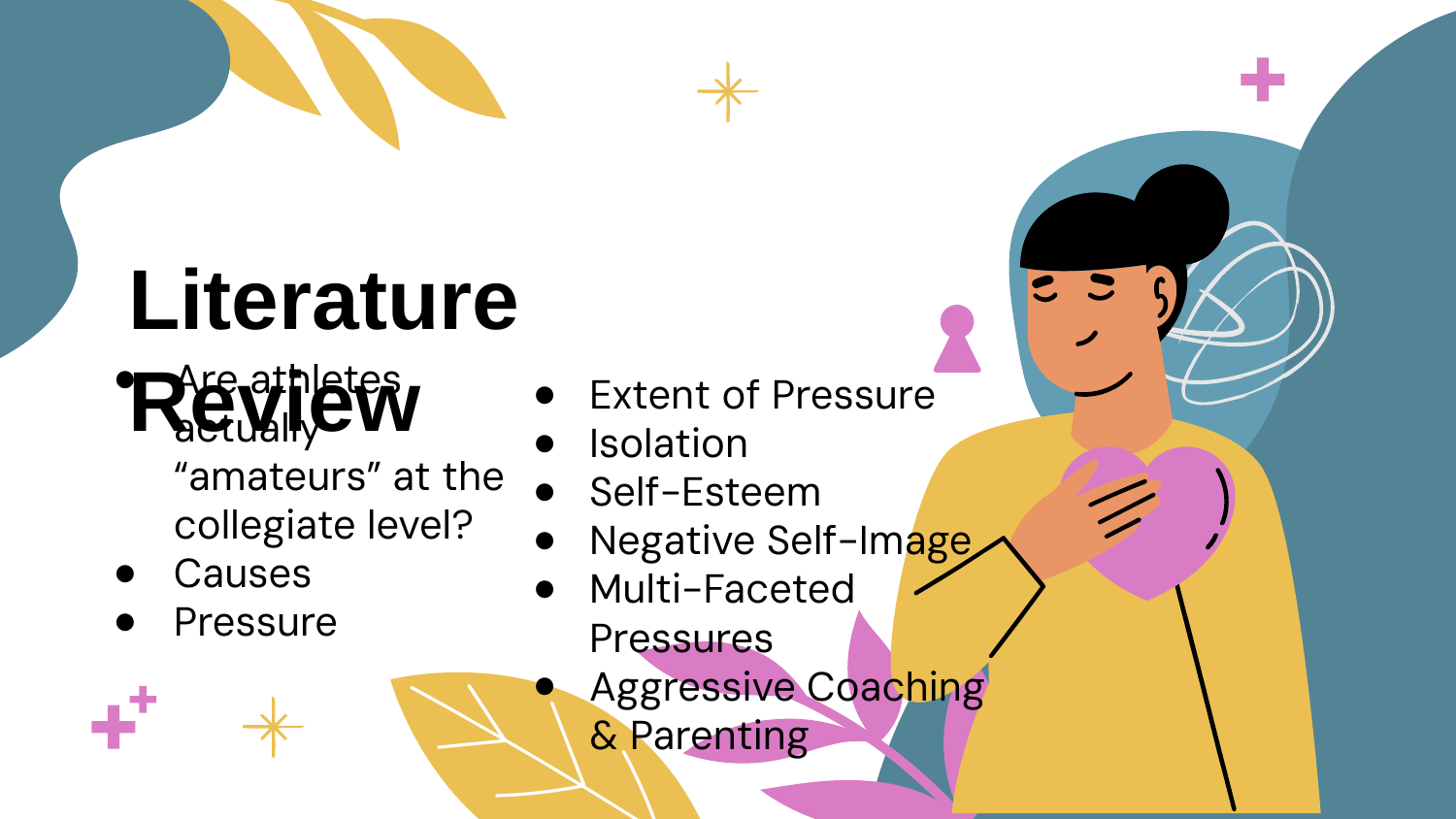

# Literature Review
Are athletes actually “amateurs” at the collegiate level?
Causes
Pressure
Extent of Pressure
Isolation
Self-Esteem
Negative Self-Image
Multi-Faceted Pressures
Aggressive Coaching & Parenting